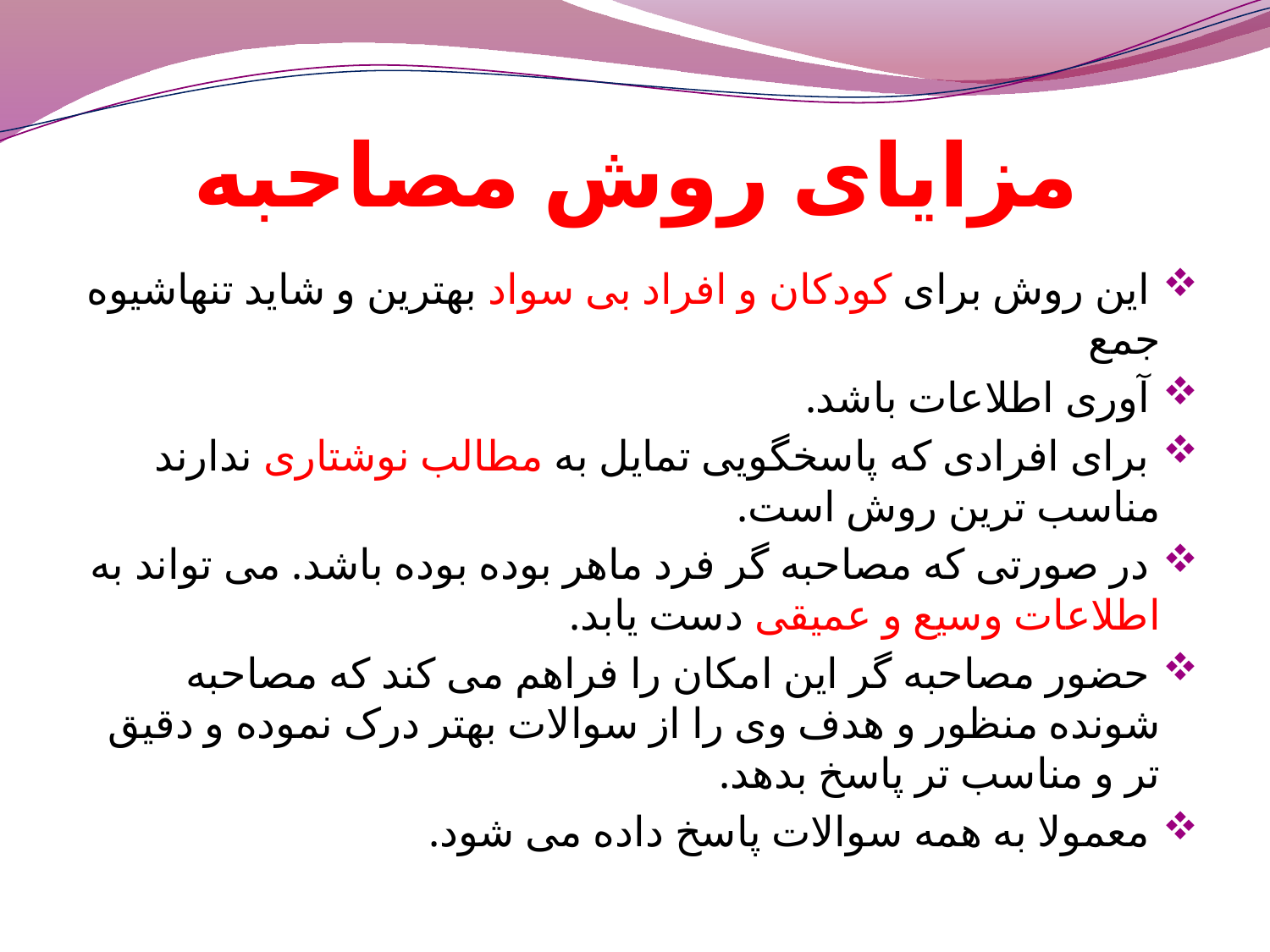

# مزایای روش مصاحبه
 این روش برای کودکان و افراد بی سواد بهترین و شاید تنهاشیوه جمع
 آوری اطلاعات باشد.
 برای افرادی که پاسخگویی تمایل به مطالب نوشتاری ندارند مناسب ترین روش است.
 در صورتی که مصاحبه گر فرد ماهر بوده بوده باشد. می تواند به اطلاعات وسیع و عمیقی دست یابد.
 حضور مصاحبه گر این امکان را فراهم می کند که مصاحبه شونده منظور و هدف وی را از سوالات بهتر درک نموده و دقیق تر و مناسب تر پاسخ بدهد.
 معمولا به همه سوالات پاسخ داده می شود.